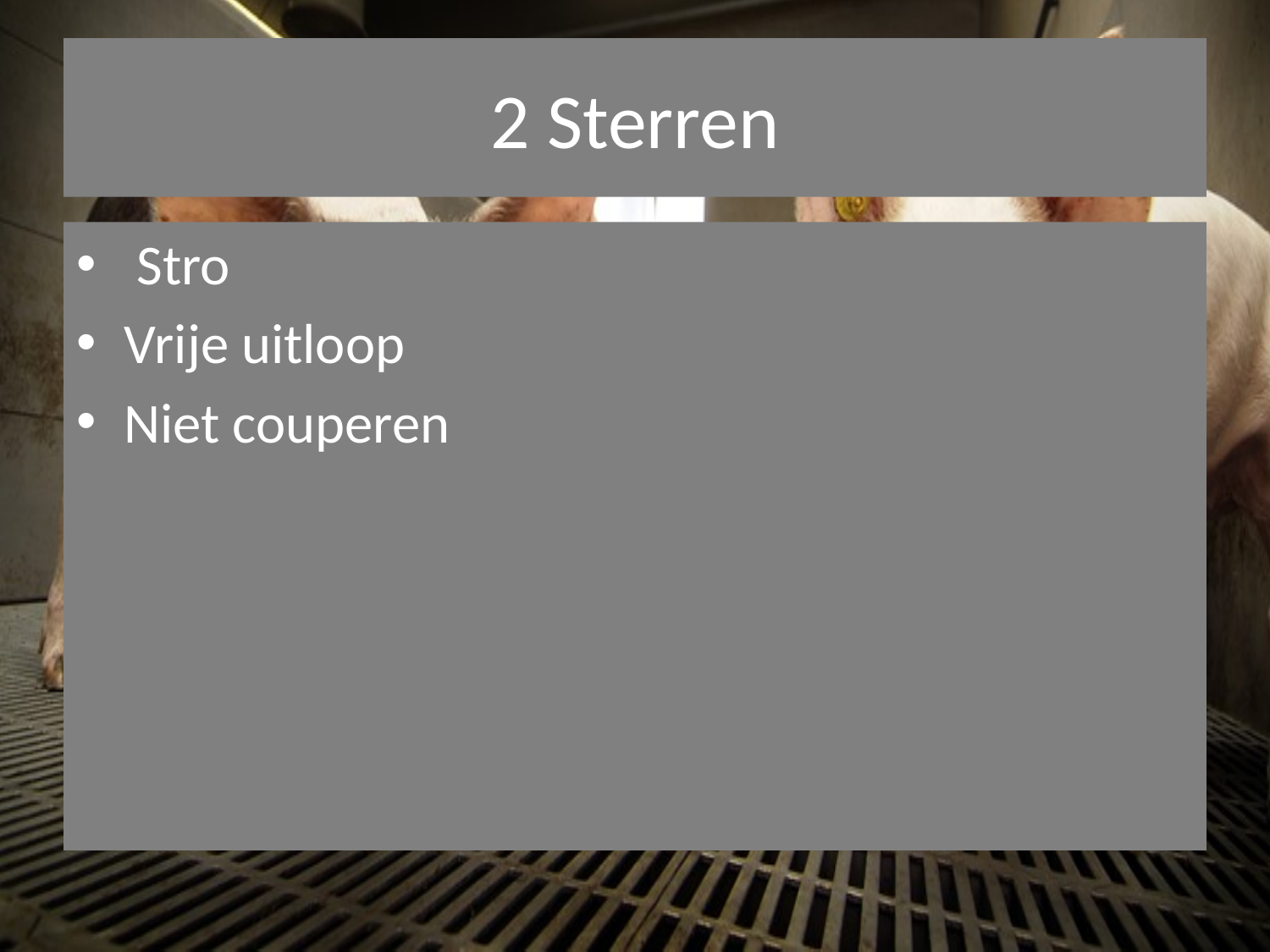

# 2 Sterren
 Stro
Vrije uitloop
Niet couperen